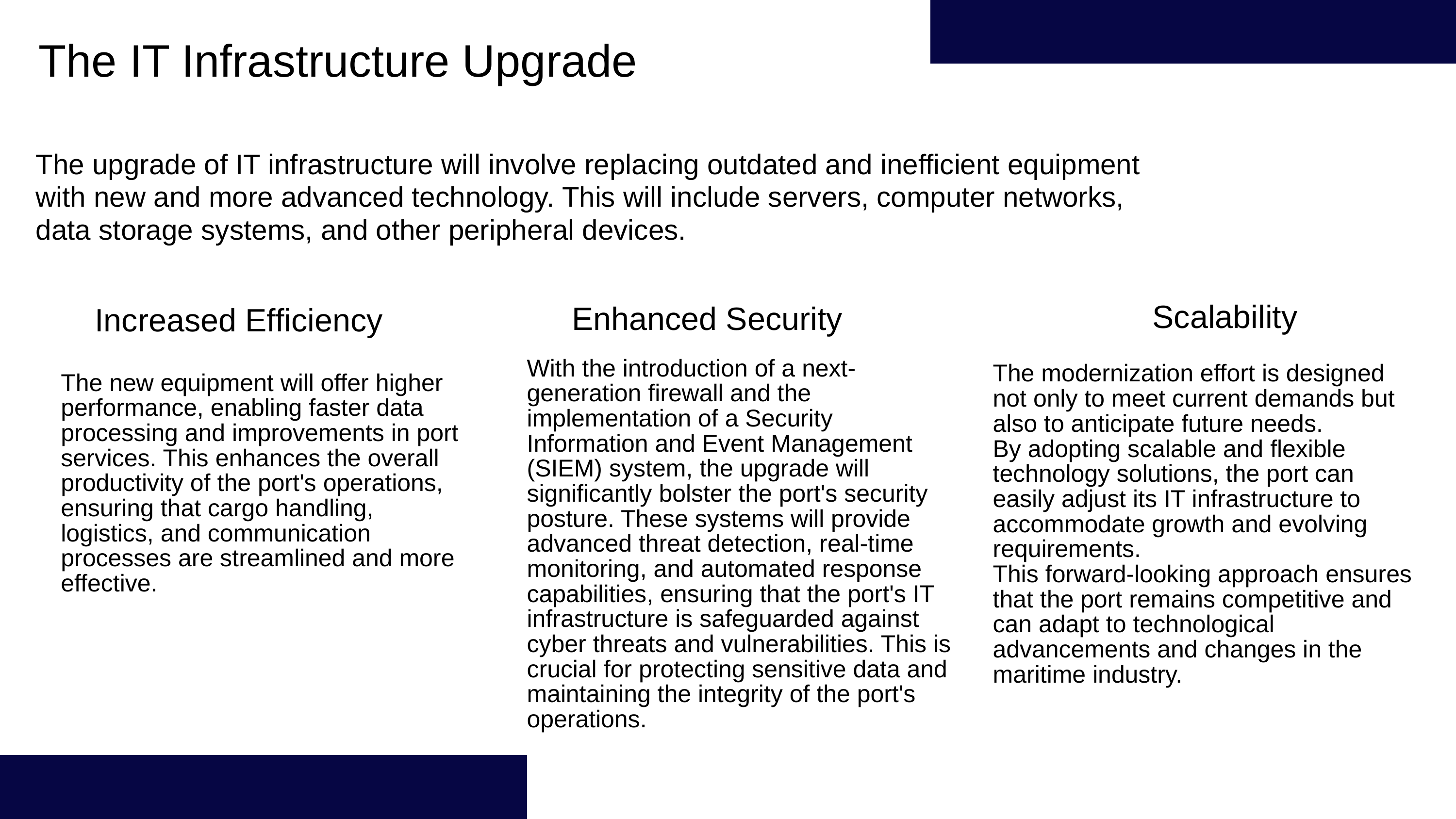

The IT Infrastructure Upgrade
The upgrade of IT infrastructure will involve replacing outdated and inefficient equipment with new and more advanced technology. This will include servers, computer networks, data storage systems, and other peripheral devices.

Scalability
Enhanced Security
Increased Efficiency
With the introduction of a next-generation firewall and the implementation of a Security Information and Event Management (SIEM) system, the upgrade will significantly bolster the port's security posture. These systems will provide advanced threat detection, real-time monitoring, and automated response capabilities, ensuring that the port's IT infrastructure is safeguarded against cyber threats and vulnerabilities. This is crucial for protecting sensitive data and maintaining the integrity of the port's operations.
The modernization effort is designed not only to meet current demands but also to anticipate future needs.
By adopting scalable and flexible technology solutions, the port can easily adjust its IT infrastructure to accommodate growth and evolving requirements.
This forward-looking approach ensures that the port remains competitive and can adapt to technological advancements and changes in the maritime industry.
The new equipment will offer higher performance, enabling faster data processing and improvements in port services. This enhances the overall productivity of the port's operations, ensuring that cargo handling, logistics, and communication processes are streamlined and more effective.